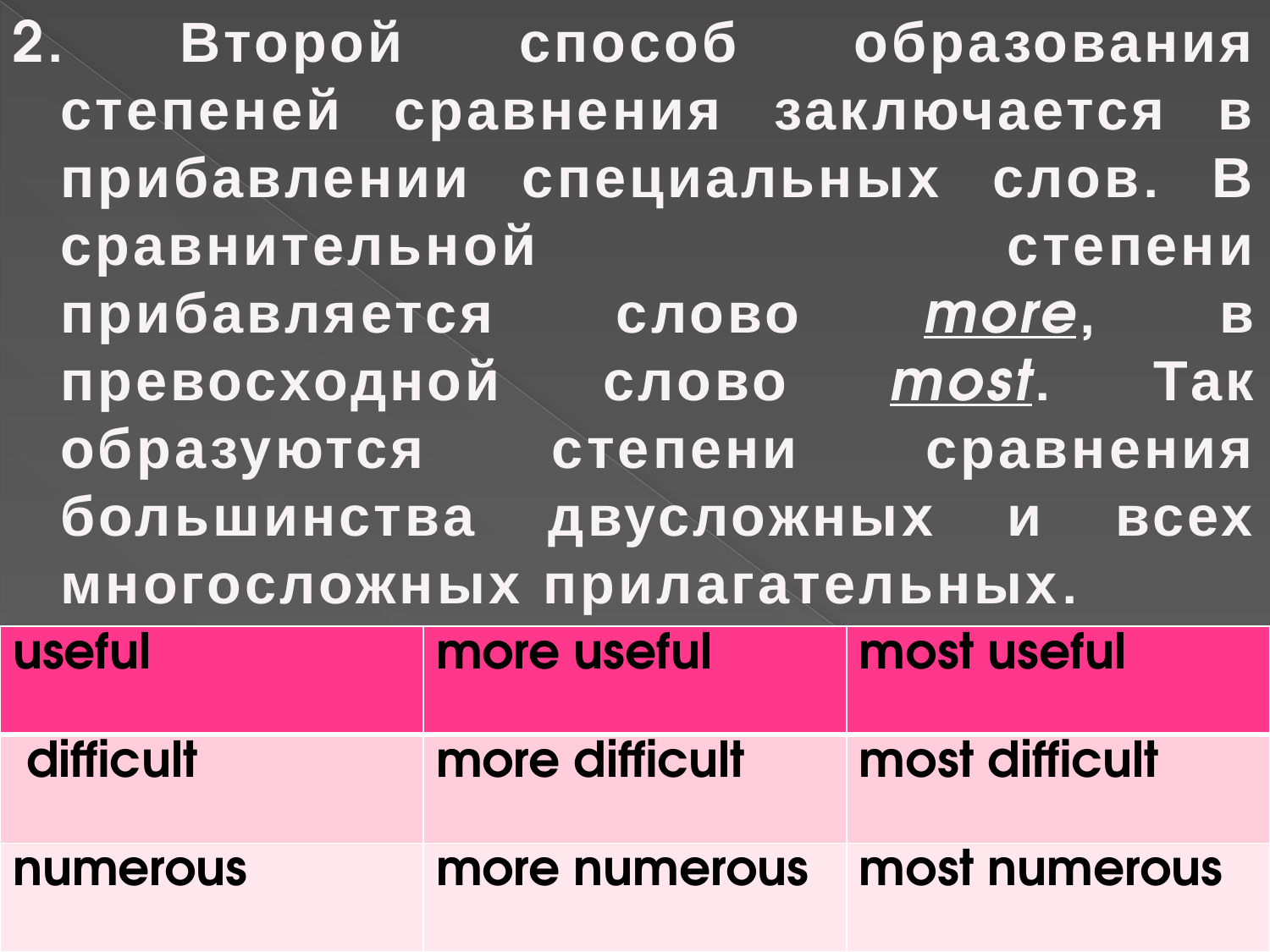

2. Второй способ образования степеней сравнения заключается в прибавлении специальных слов. В сравнительной степени прибавляется слово more, в превосходной слово most. Так образуются степени сравнения большинства двусложных и всех многосложных прилагательных.
| useful | more useful | most useful |
| --- | --- | --- |
| difficult | more difficult | most difficult |
| numerous | more numerous | most numerous |